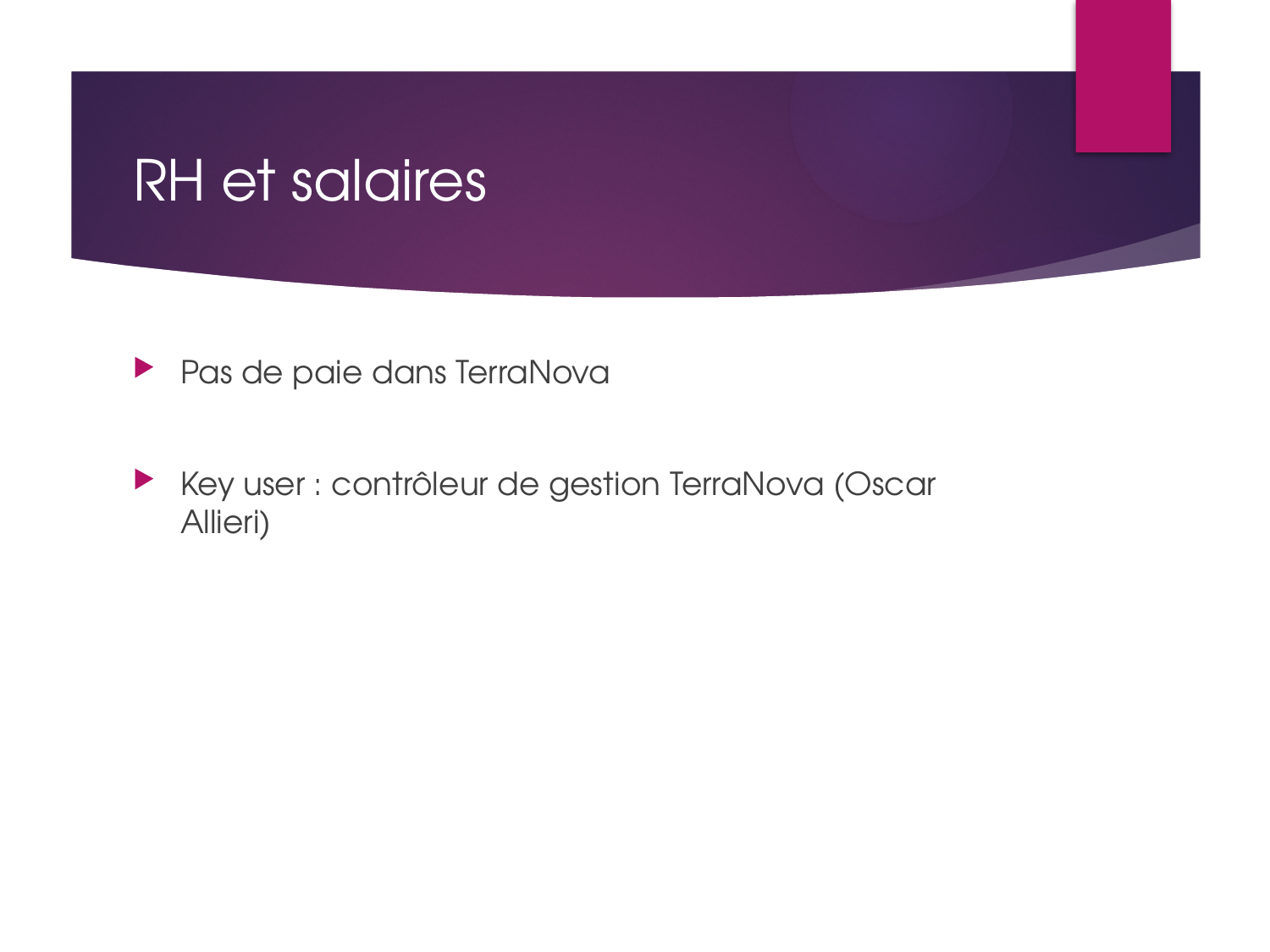

# RH et salaires
Pas de paie dans TerraNova

Key user : contrôleur de gestion TerraNova (Oscar Allieri)